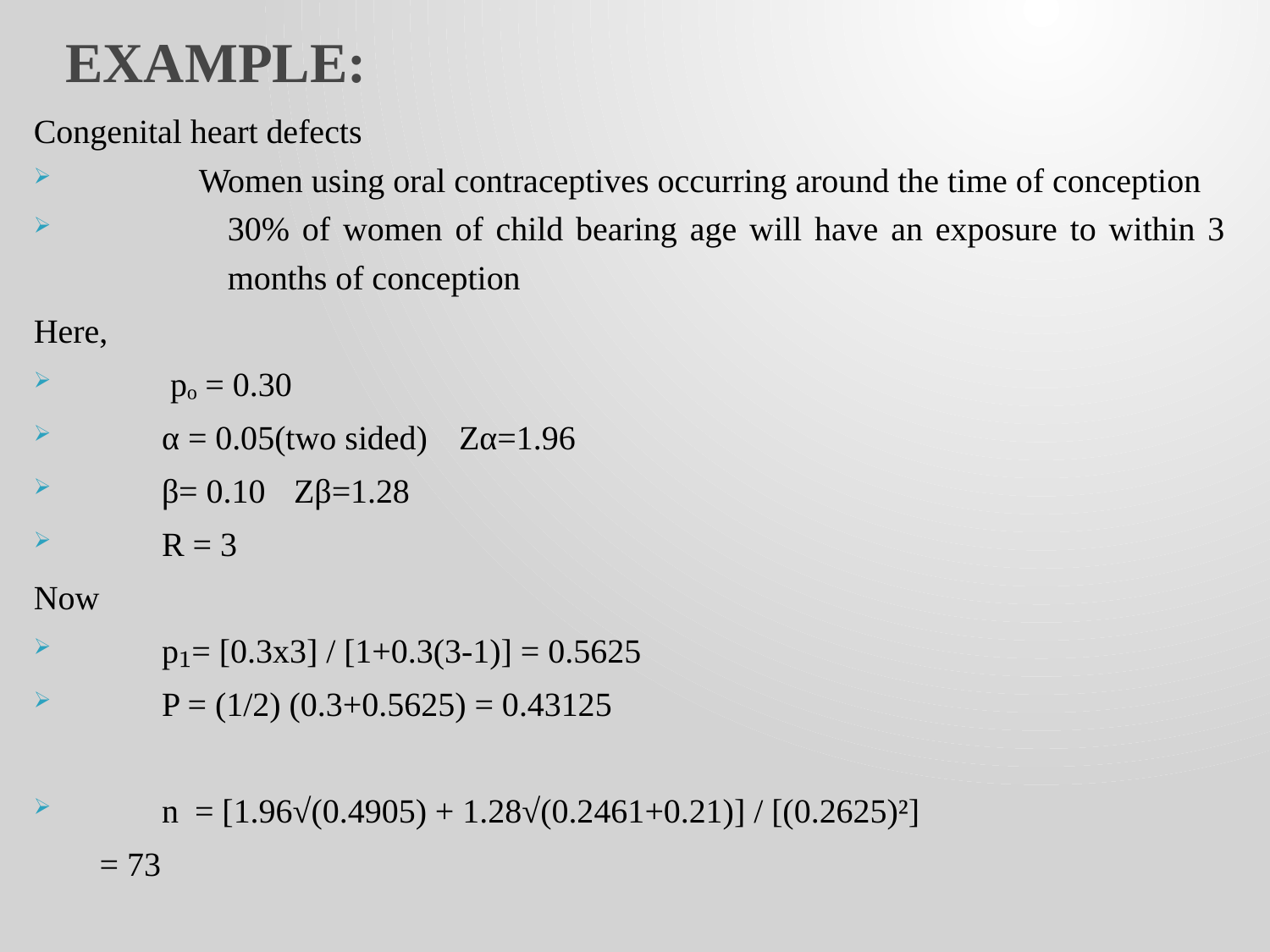

# EXAMPLE:
Congenital heart defects
Women using oral contraceptives occurring around the time of conception
30% of women of child bearing age will have an exposure to within 3 months of conception
Here,
 pₒ = 0.30
α = 0.05(two sided)	Zα=1.96
β= 0.10		Zβ=1.28
R = 3
Now
p₁= [0.3x3] / [1+0.3(3-1)] = 0.5625
P = (1/2) (0.3+0.5625) = 0.43125

n	= [1.96√(0.4905) + 1.28√(0.2461+0.21)] / [(0.2625)²]
	 	= 73